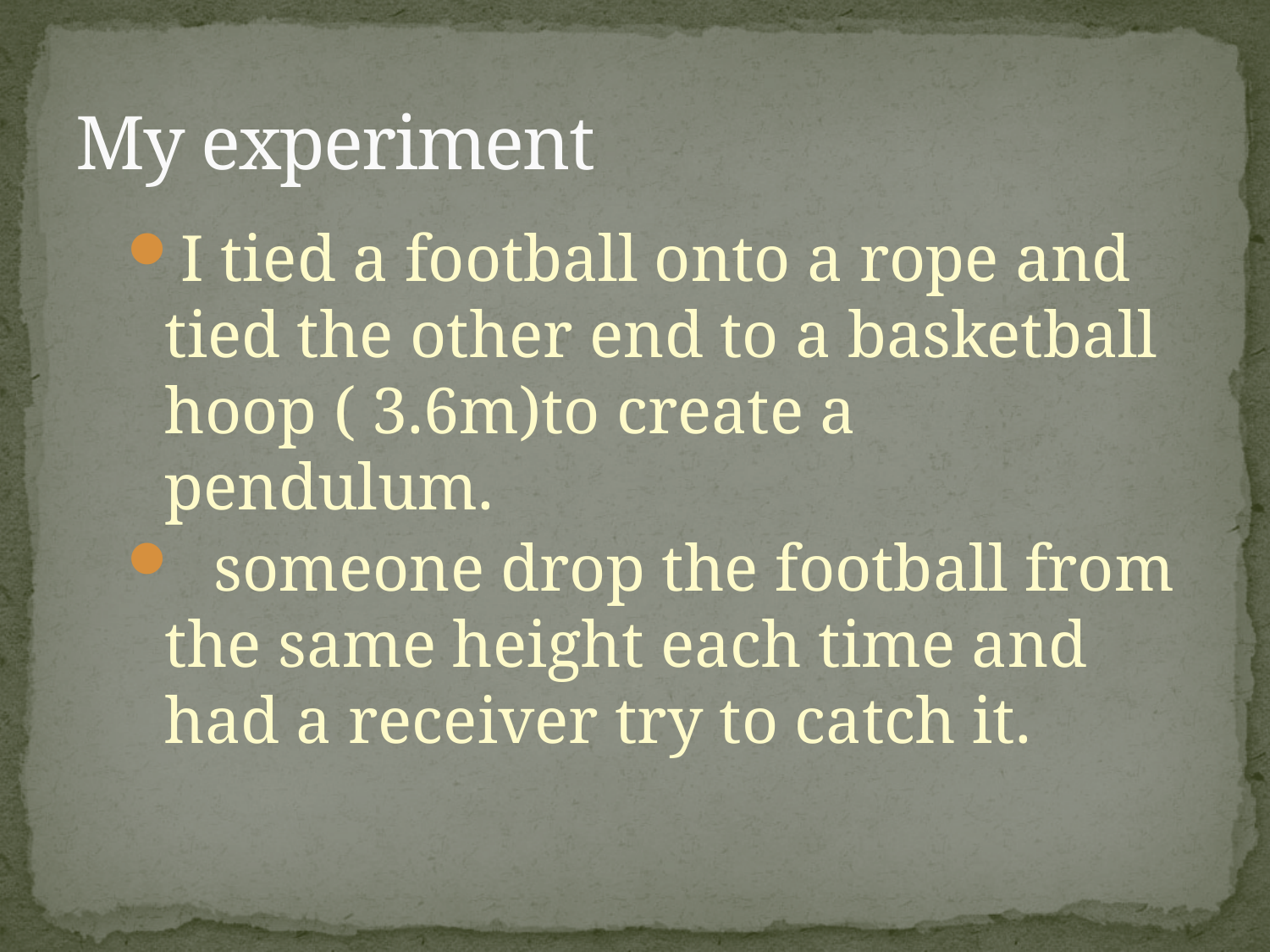

# My experiment
I tied a football onto a rope and tied the other end to a basketball hoop ( 3.6m)to create a pendulum.
  someone drop the football from the same height each time and had a receiver try to catch it.